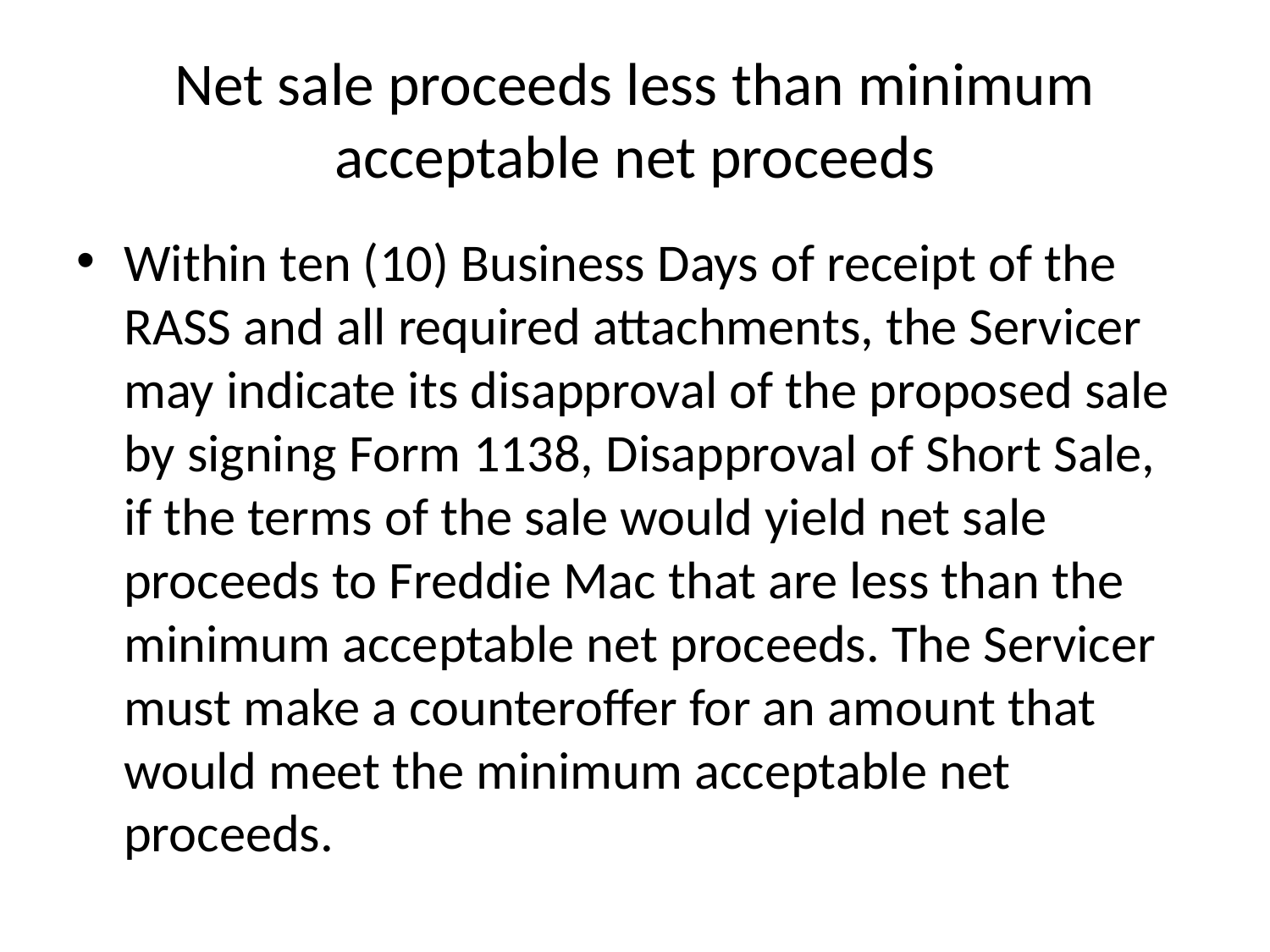

# Net sale proceeds less than minimum acceptable net proceeds
Within ten (10) Business Days of receipt of the RASS and all required attachments, the Servicer may indicate its disapproval of the proposed sale by signing Form 1138, Disapproval of Short Sale, if the terms of the sale would yield net sale proceeds to Freddie Mac that are less than the minimum acceptable net proceeds. The Servicer must make a counteroffer for an amount that would meet the minimum acceptable net proceeds.